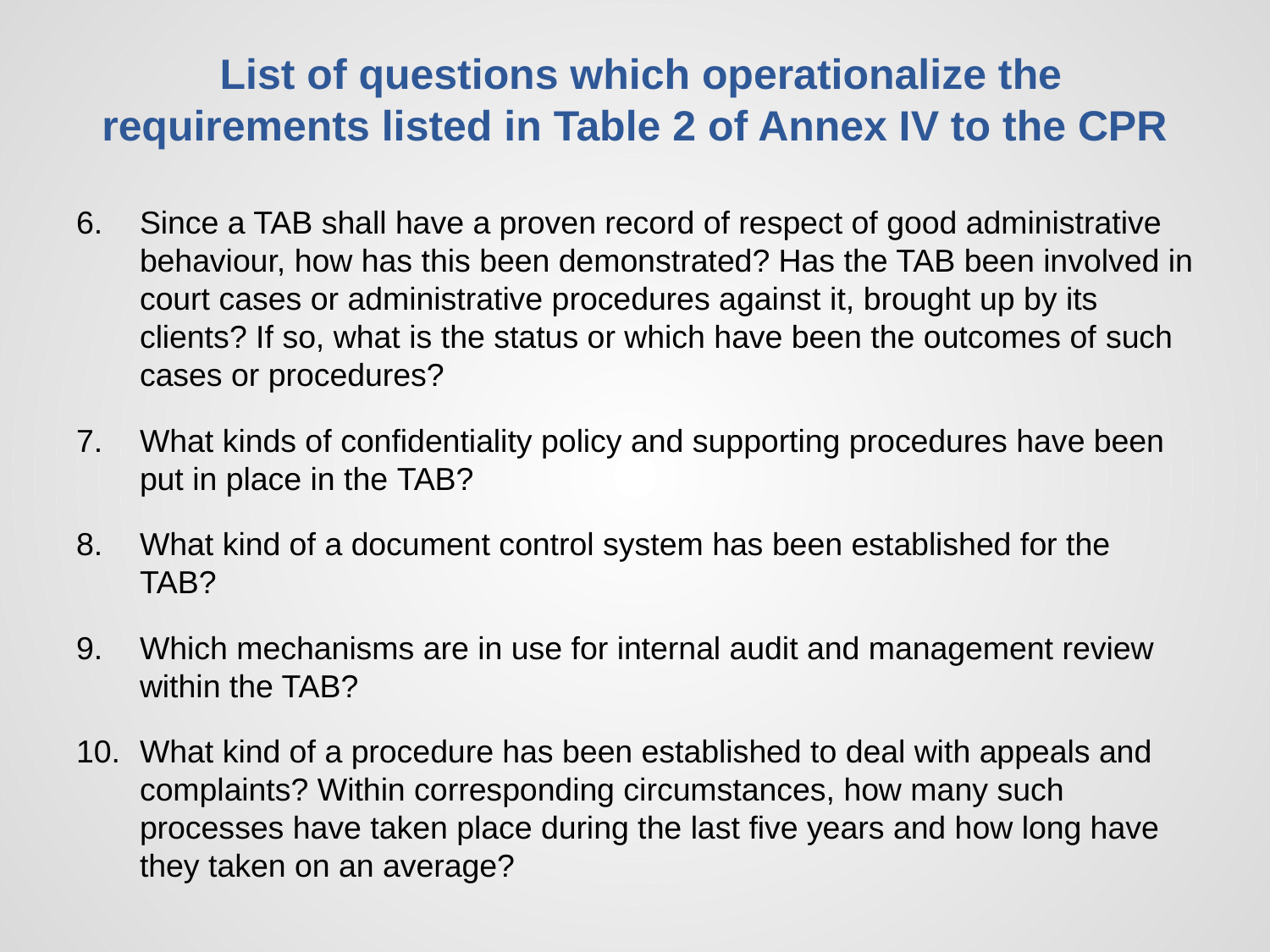

# List of questions which operationalize the requirements listed in Table 2 of Annex IV to the CPR
Since a TAB shall have a proven record of respect of good administrative behaviour, how has this been demonstrated? Has the TAB been involved in court cases or administrative procedures against it, brought up by its clients? If so, what is the status or which have been the outcomes of such cases or procedures?
What kinds of confidentiality policy and supporting procedures have been put in place in the TAB?
What kind of a document control system has been established for the TAB?
Which mechanisms are in use for internal audit and management review within the TAB?
What kind of a procedure has been established to deal with appeals and complaints? Within corresponding circumstances, how many such processes have taken place during the last five years and how long have they taken on an average?